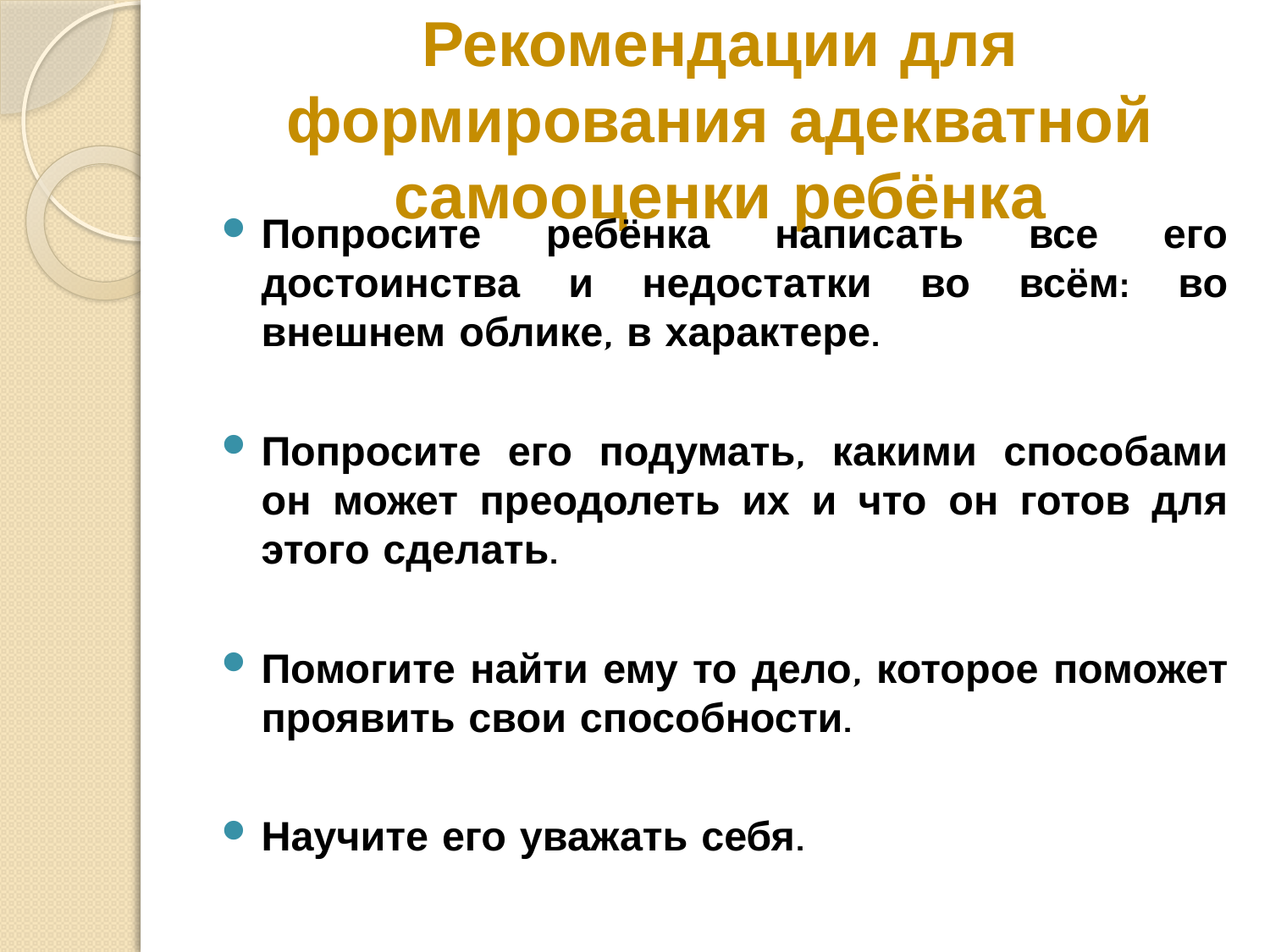

# Рекомендации для формирования адекватной самооценки ребёнка
Попросите ребёнка написать все его достоинства и недостатки во всём: во внешнем облике, в характере.

Попросите его подумать, какими способами он может преодолеть их и что он готов для этого сделать.

Помогите найти ему то дело, которое поможет проявить свои способности.

Научите его уважать себя.